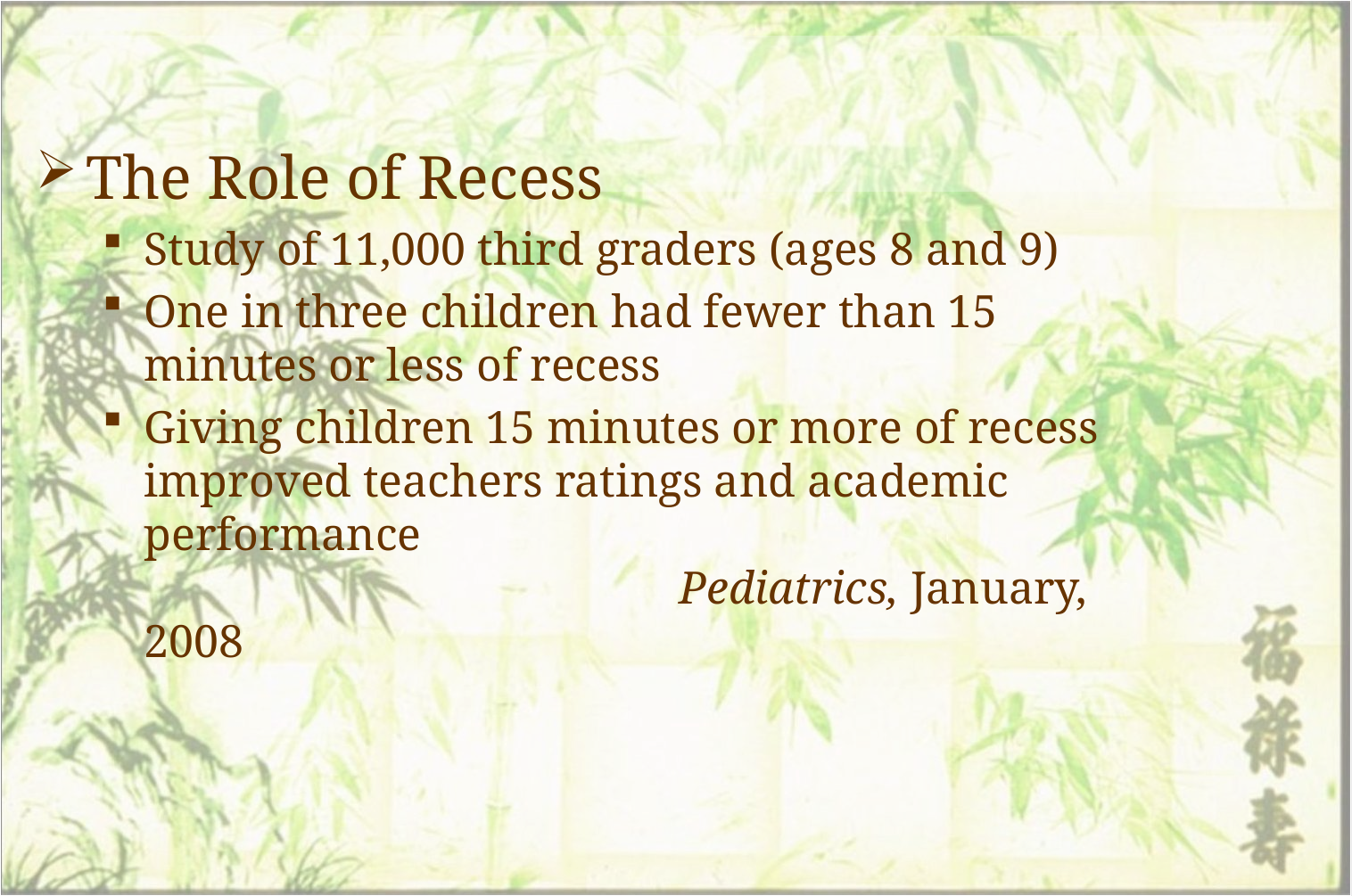

The Role of Recess
Study of 11,000 third graders (ages 8 and 9)
One in three children had fewer than 15 minutes or less of recess
Giving children 15 minutes or more of recess improved teachers ratings and academic performance
				Pediatrics, January, 2008